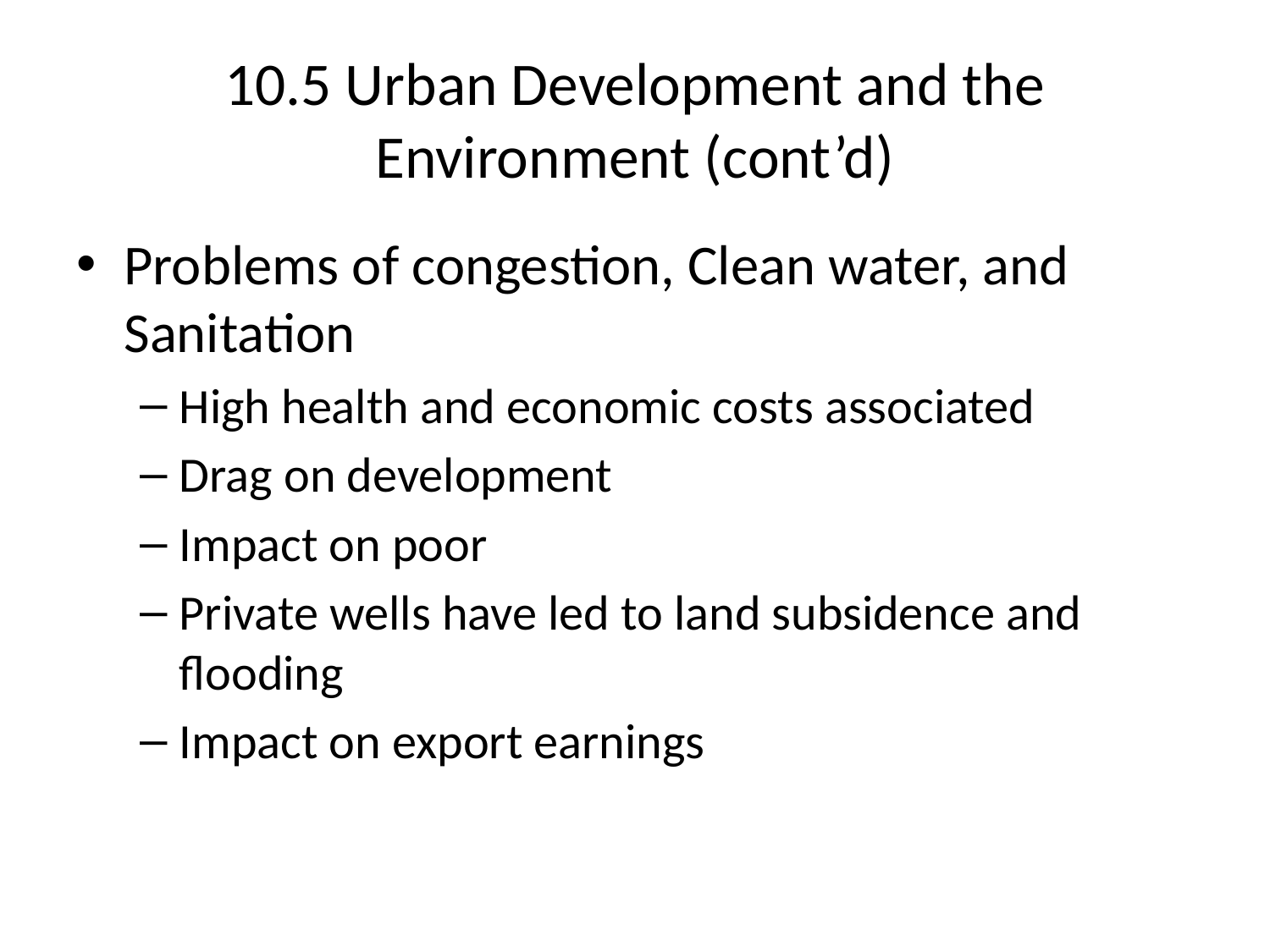

10.5 Urban Development and the Environment (cont’d)
Problems of congestion, Clean water, and Sanitation
High health and economic costs associated
Drag on development
Impact on poor
Private wells have led to land subsidence and flooding
Impact on export earnings